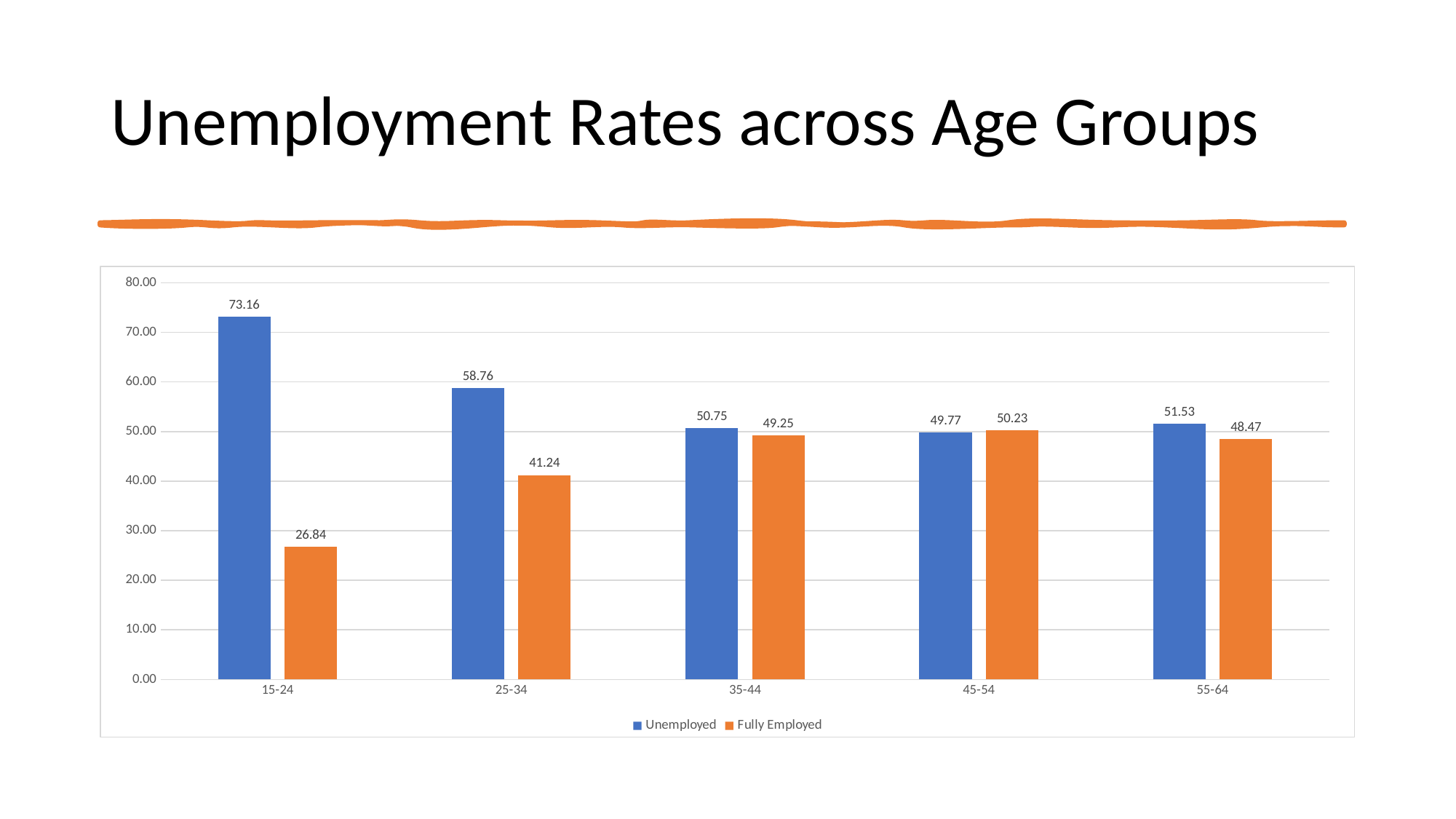

# Unemployment Rates across Age Groups

### Chart

| Category | Unemployed | Fully Employed |
|---|---|---|
| 15-24 | 73.16441050941607 | 26.835590505492632 |
| 25-34 | 58.76143600627025 | 41.23856449144783 |
| 35-44 | 50.747327424104995 | 49.25267465177279 |
| 45-54 | 49.767199285764974 | 50.232804473050194 |
| 55-64 | 51.529757447157216 | 48.4702411561261 |